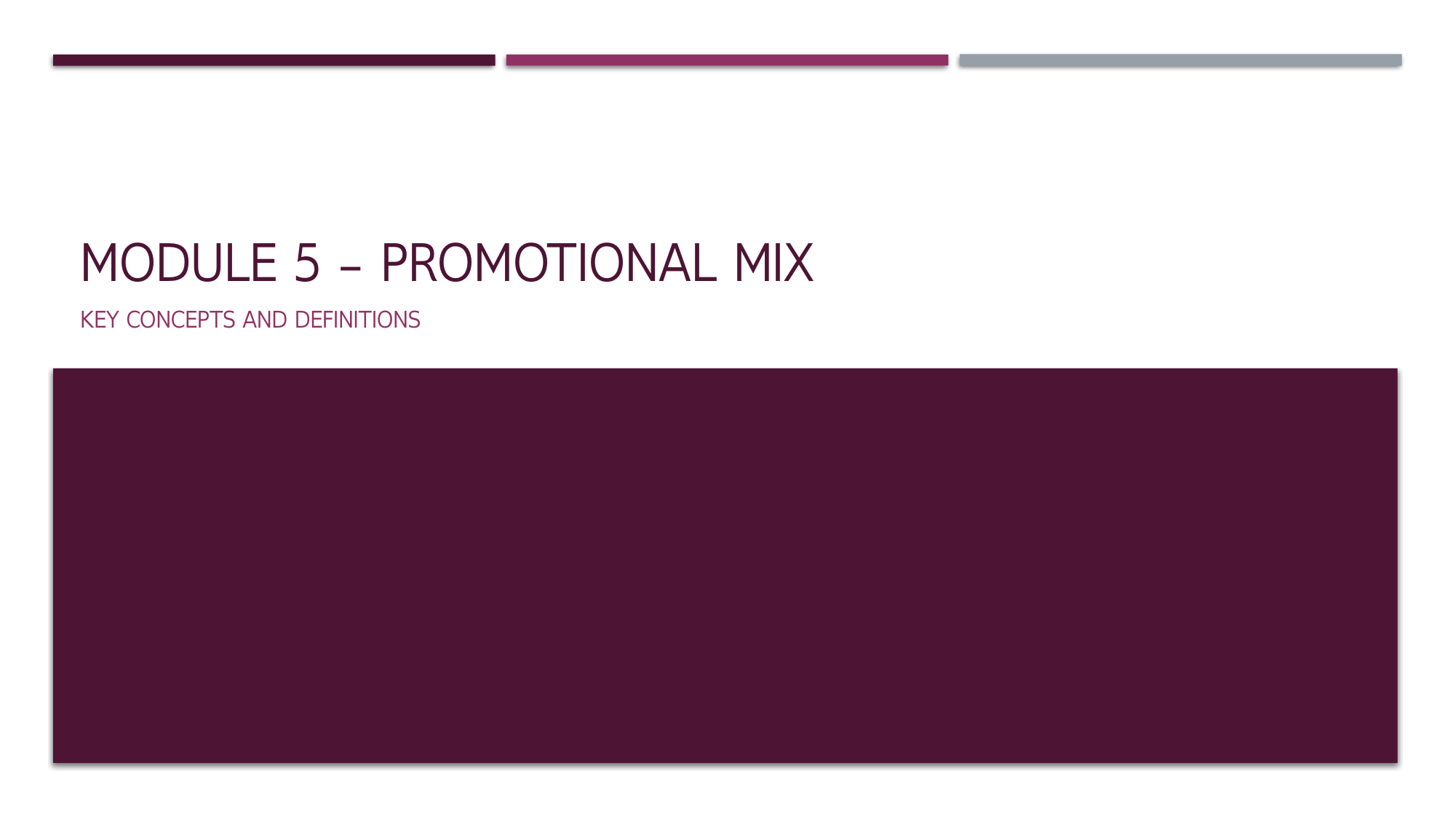

# Module 5 – promotional mix
Key concepts and Definitions